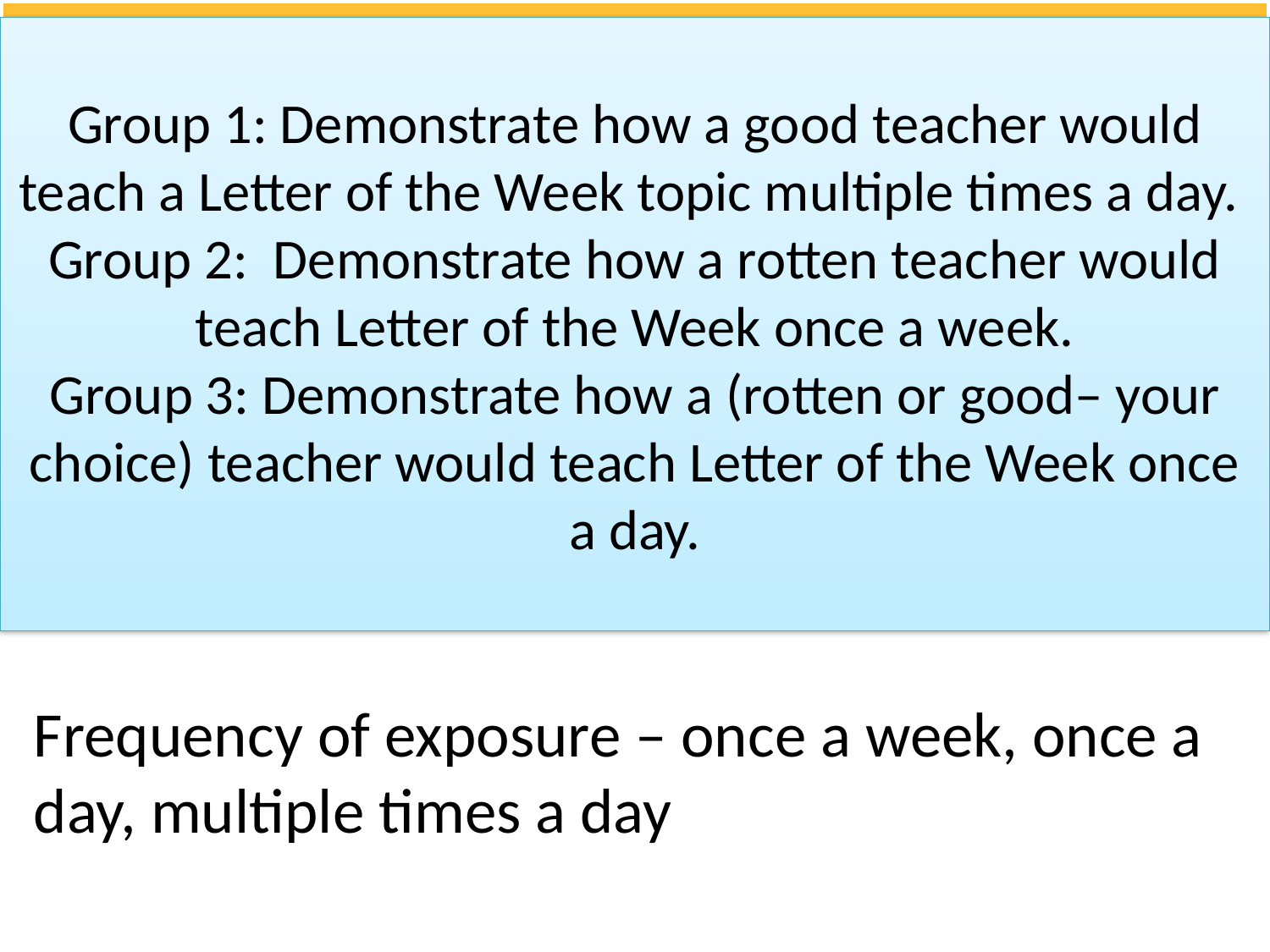

Group 1: Demonstrate how a good teacher would teach a Letter of the Week topic multiple times a day.
Group 2:  Demonstrate how a rotten teacher would teach Letter of the Week once a week.
Group 3: Demonstrate how a (rotten or good– your choice) teacher would teach Letter of the Week once a day.
#
Frequency of exposure – once a week, once a day, multiple times a day